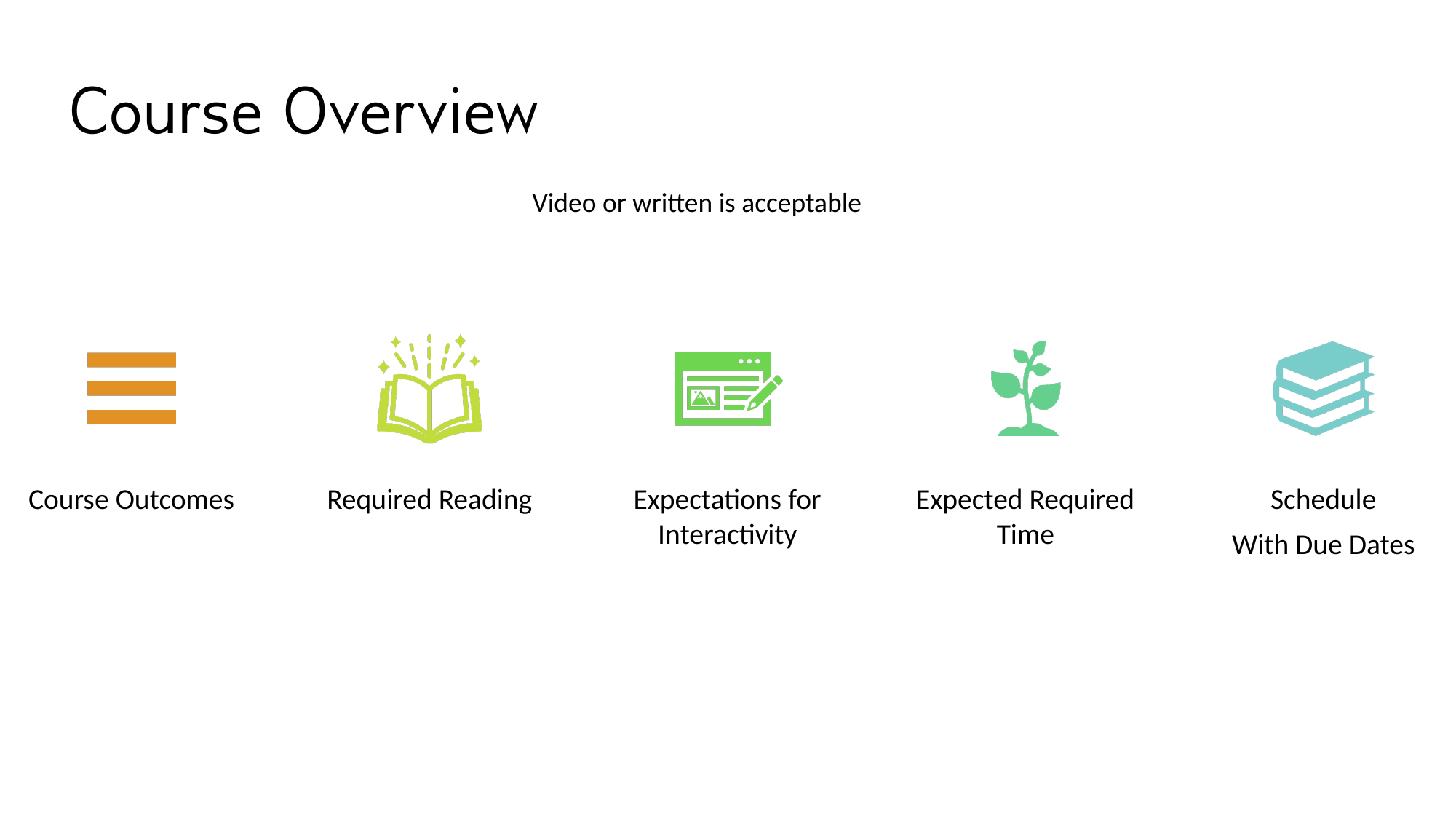

# Course Overview
Video or written is acceptable
Course Outcomes
Required Reading
Expectations for Interactivity
Expected Required Time
Schedule
With Due Dates